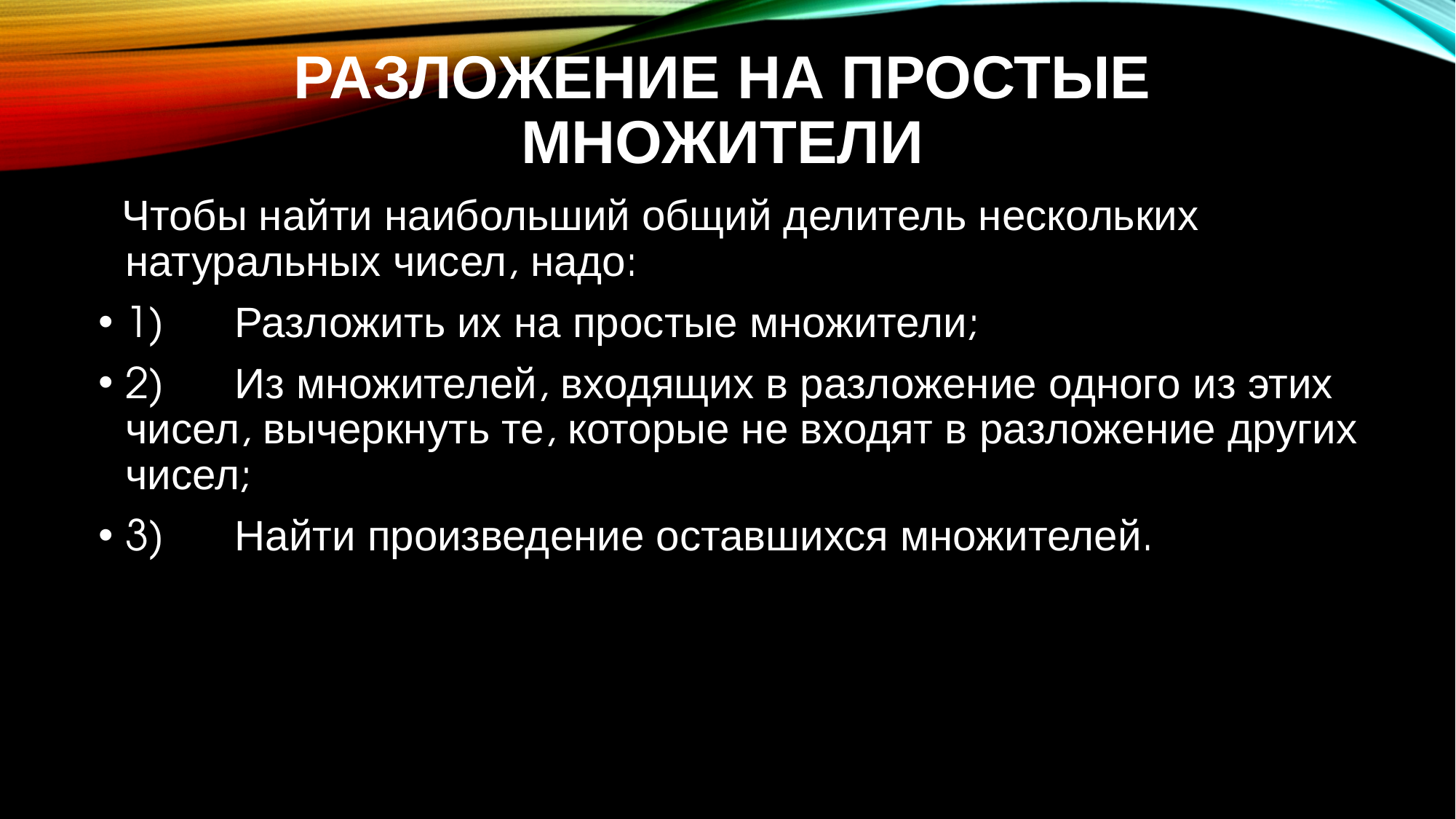

# Разложение на простые множители
  Чтобы найти наибольший общий делитель нескольких натуральных чисел, надо:
1)	Разложить их на простые множители;
2)	Из множителей, входящих в разложение одного из этих чисел, вычеркнуть те, которые не входят в разложение других чисел;
3)	Найти произведение оставшихся множителей.